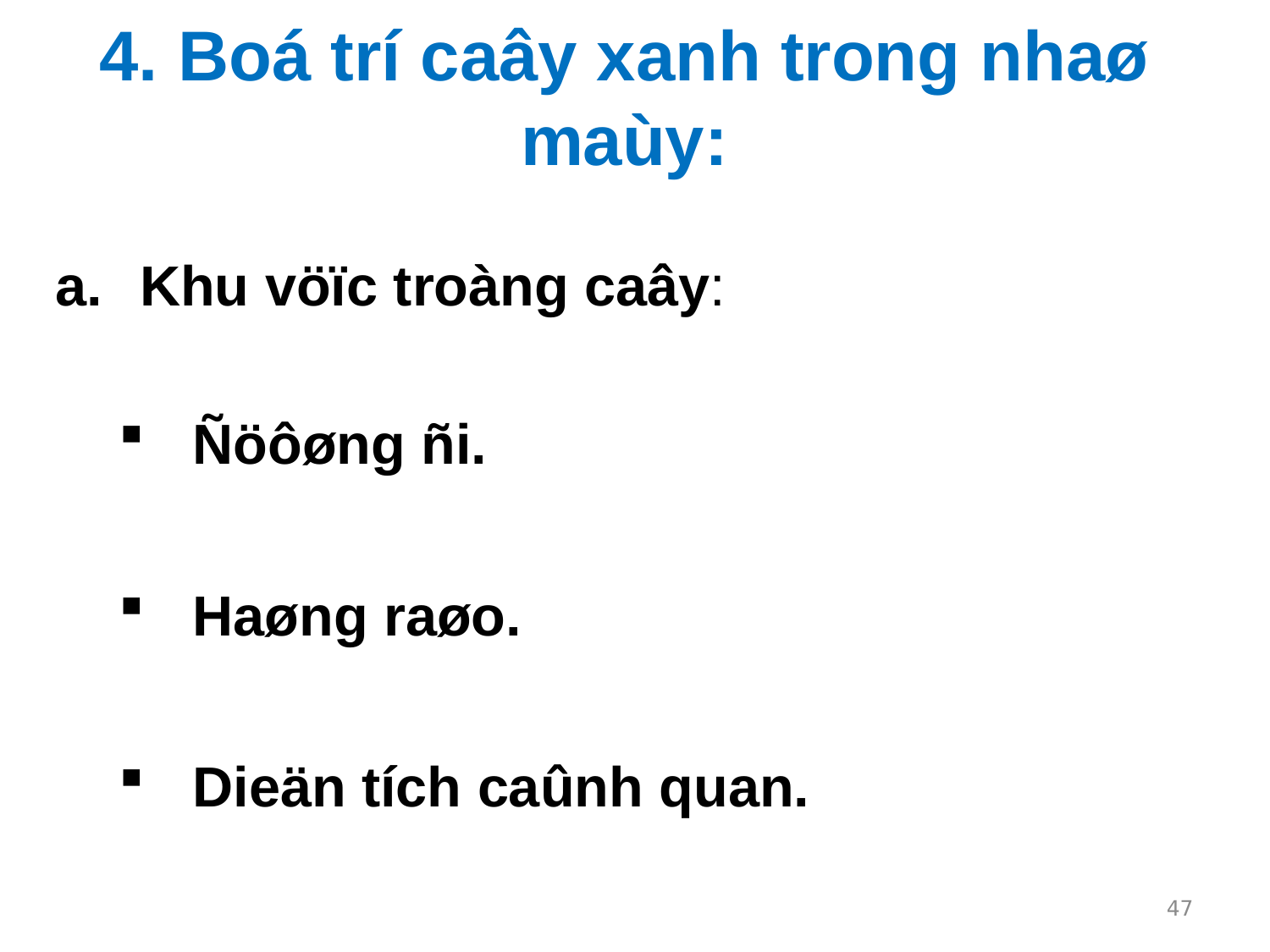

# 4. Boá trí caây xanh trong nhaø maùy:
Khu vöïc troàng caây:

Ñöôøng ñi.

Haøng raøo.

Dieän tích caûnh quan.
47